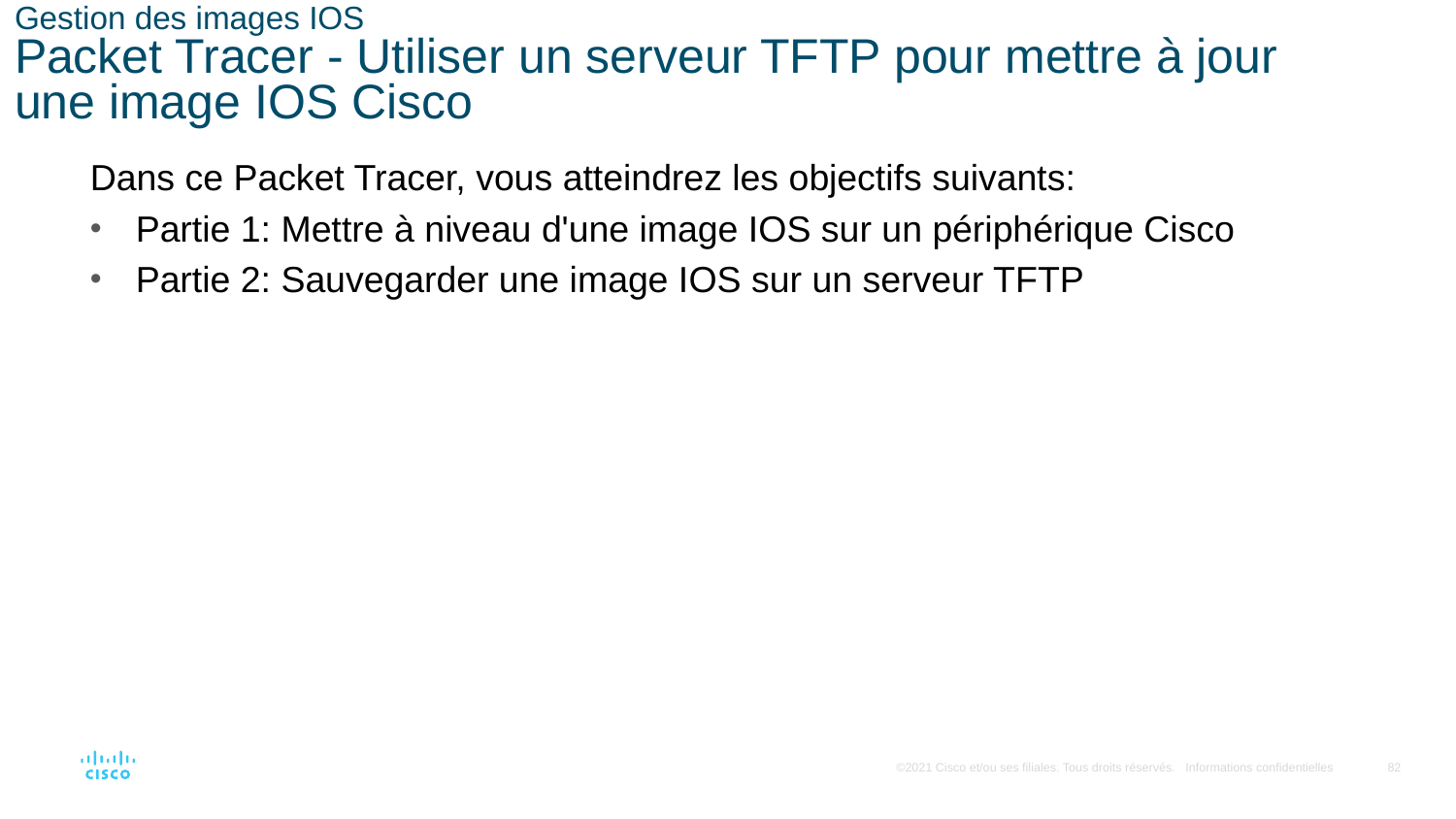

# Gestion des images IOS Packet Tracer - Utiliser un serveur TFTP pour mettre à jour une image IOS Cisco
Dans ce Packet Tracer, vous atteindrez les objectifs suivants:
Partie 1: Mettre à niveau d'une image IOS sur un périphérique Cisco
Partie 2: Sauvegarder une image IOS sur un serveur TFTP